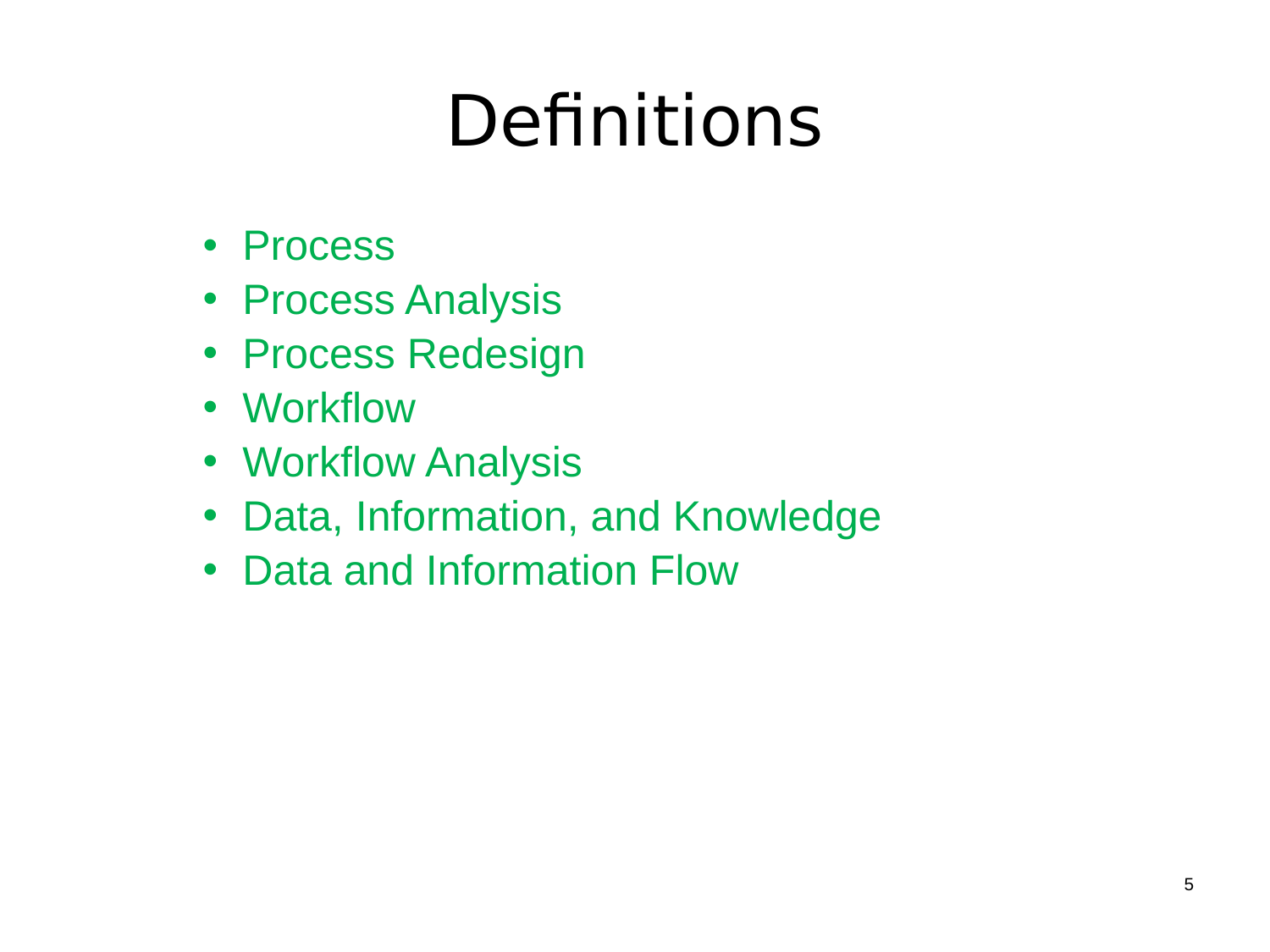

# Definitions
Process
Process Analysis
Process Redesign
Workflow
Workflow Analysis
Data, Information, and Knowledge
Data and Information Flow

5